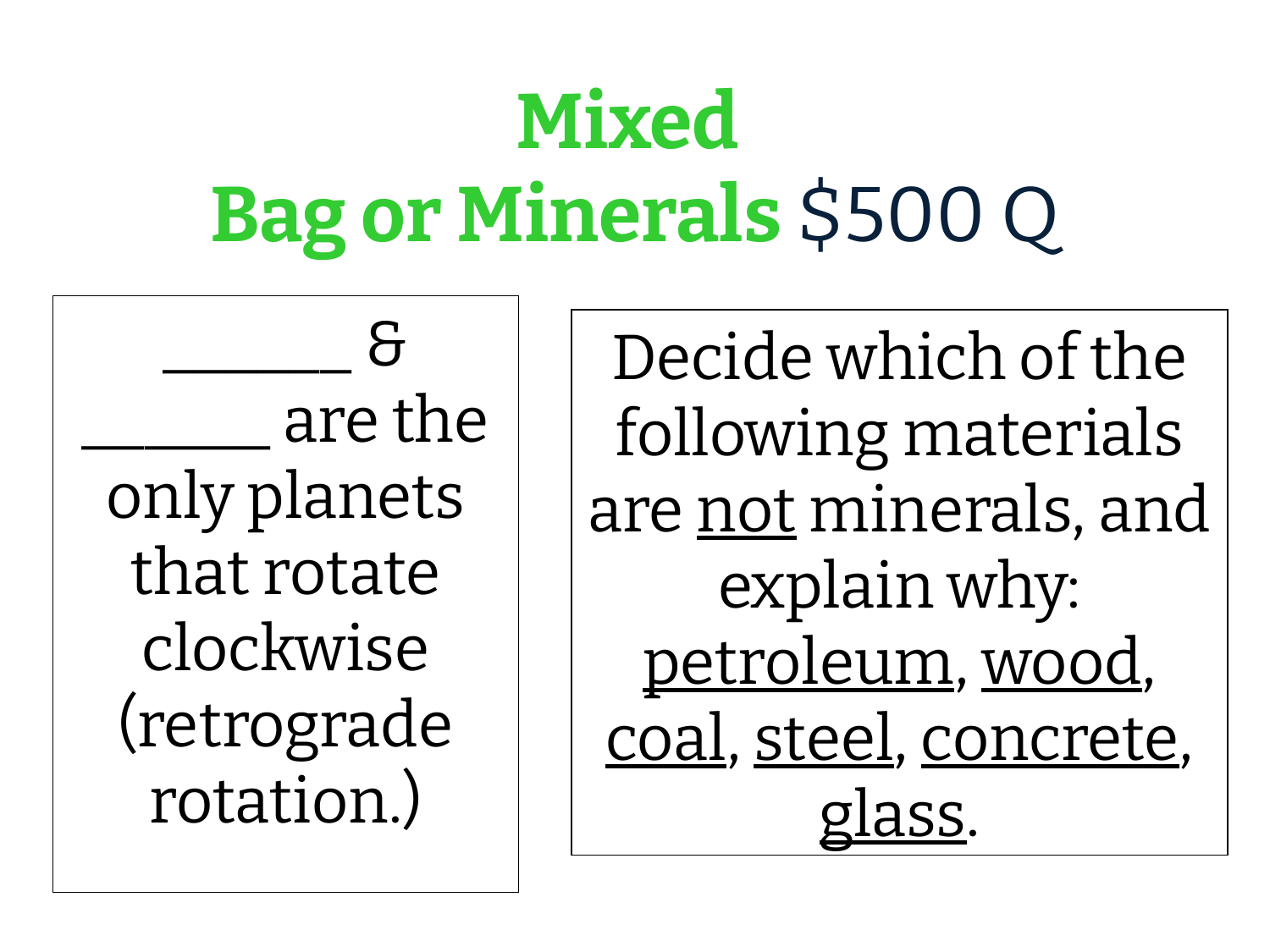

# Mixed Bag or Minerals $500 Q
______ & ______ are the only planets that rotate clockwise (retrograde rotation.)

Decide which of the following materials are not minerals, and explain why: petroleum, wood, coal, steel, concrete, glass.